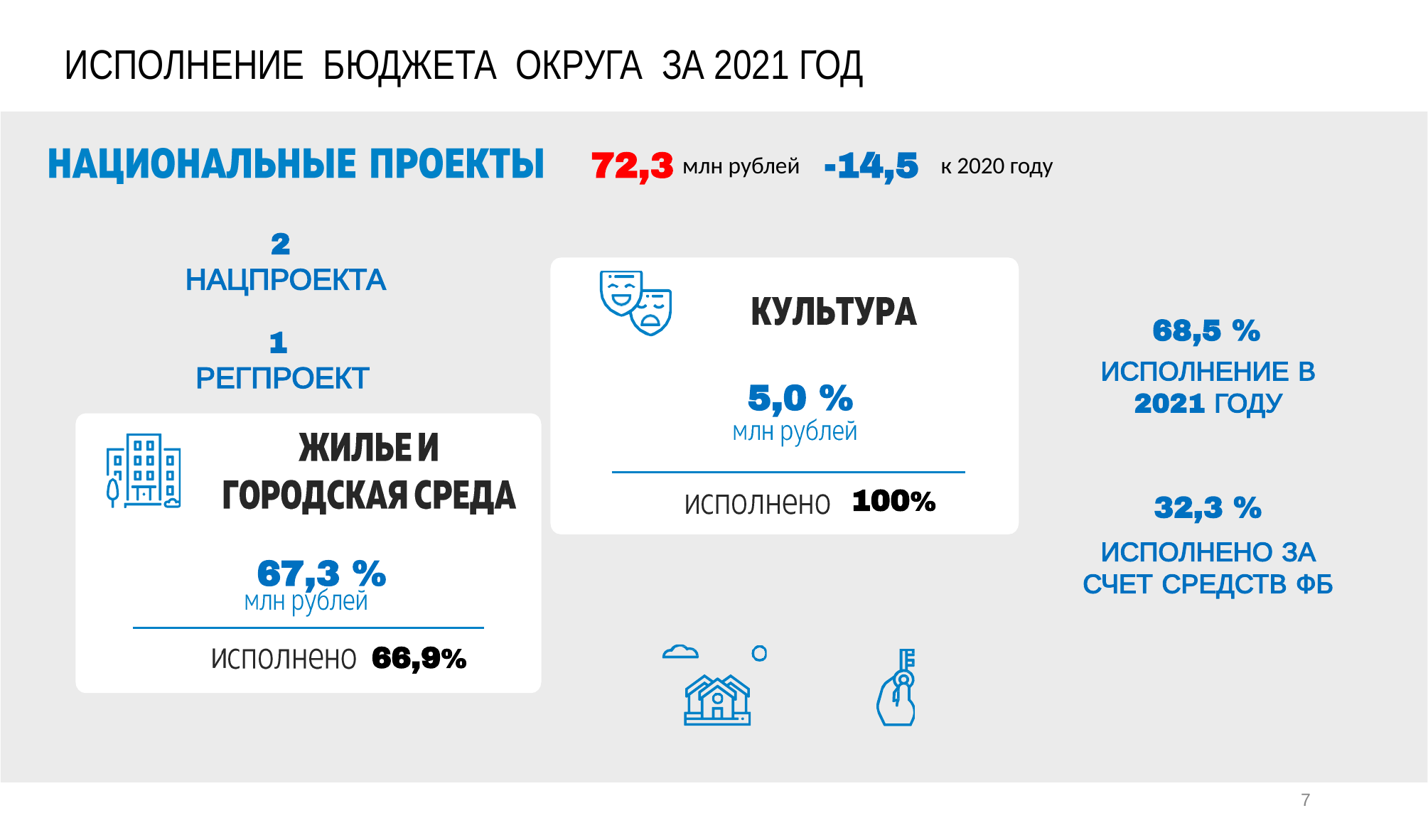

ИСПОЛНЕНИЕ  БЮДЖЕТА  ОКРУГА  ЗА 2021 ГОД

72,3
-14,5
млн рублей
к 2020 году
2
НАЦПРОЕКТА

68,5 %
1
РЕГПРОЕКТ
ИСПОЛНЕНИЕ В 2021 ГОДУ
5,0 %

 100%
32,3 %
ИСПОЛНЕНО ЗА СЧЕТ СРЕДСТВ ФБ
67,3 %
 66,9%

7